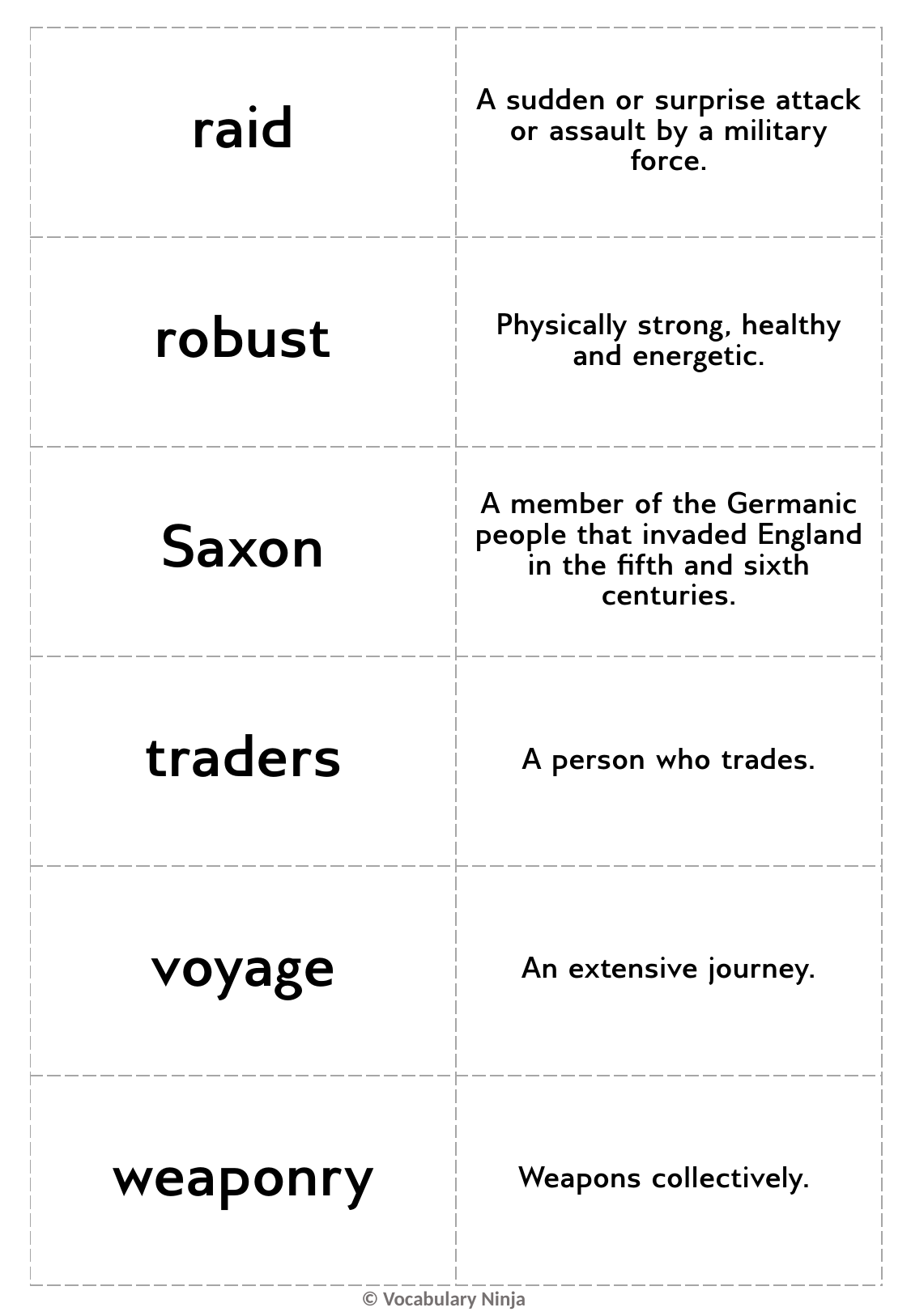

| raid | A sudden or surprise attack or assault by a military force. |
| --- | --- |
| robust | Physically strong, healthy and energetic. |
| Saxon | A member of the Germanic people that invaded England in the fifth and sixth centuries. |
| traders | A person who trades. |
| voyage | An extensive journey. |
| weaponry | Weapons collectively. |
© Vocabulary Ninja